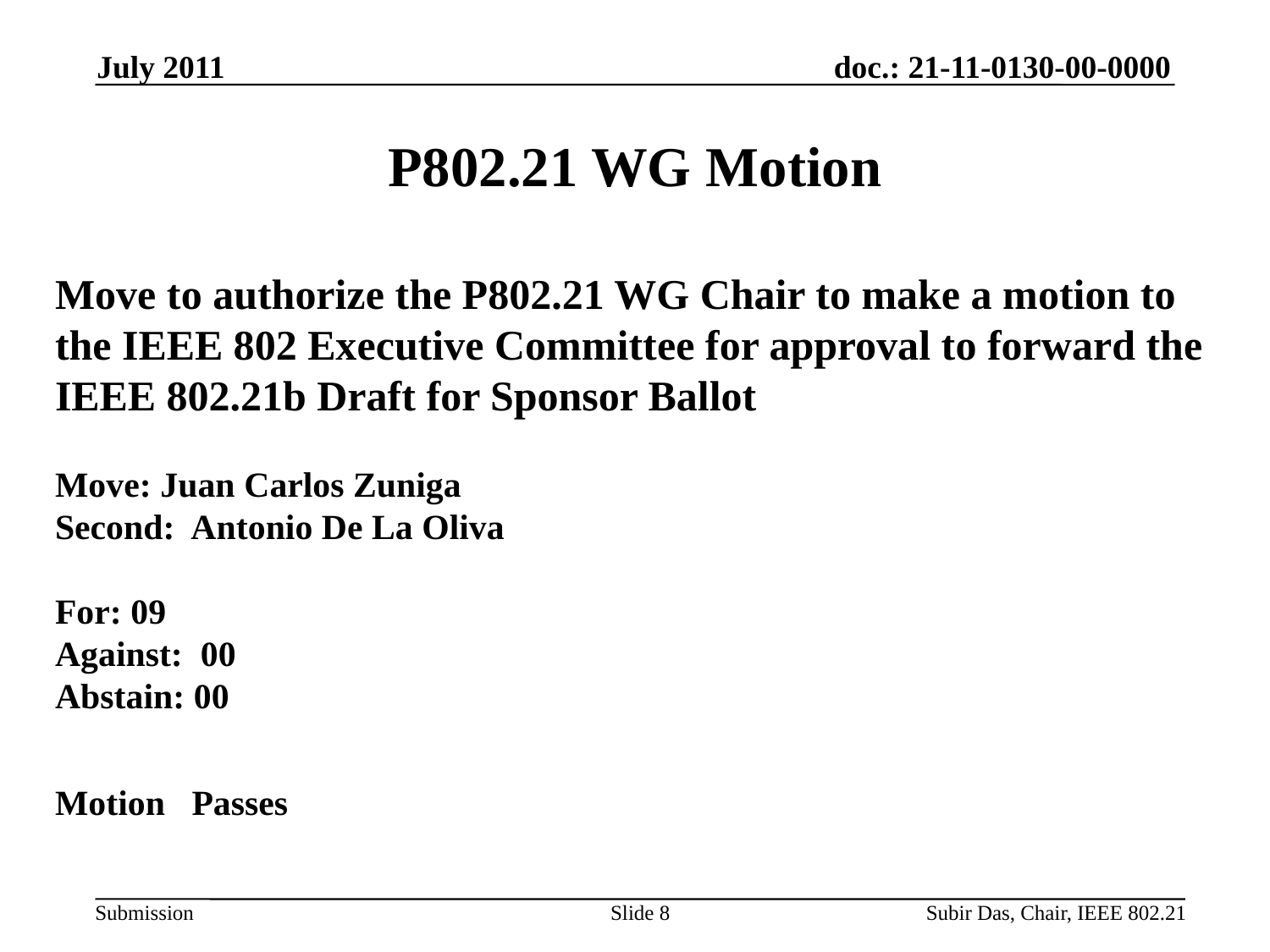

July 2011
# P802.21 WG Motion
Move to authorize the P802.21 WG Chair to make a motion to the IEEE 802 Executive Committee for approval to forward the IEEE 802.21b Draft for Sponsor Ballot

Move: Juan Carlos Zuniga
Second:  Antonio De La Oliva

For: 09
Against:  00
Abstain: 00

Motion   Passes
Slide 8
Subir Das, Chair, IEEE 802.21